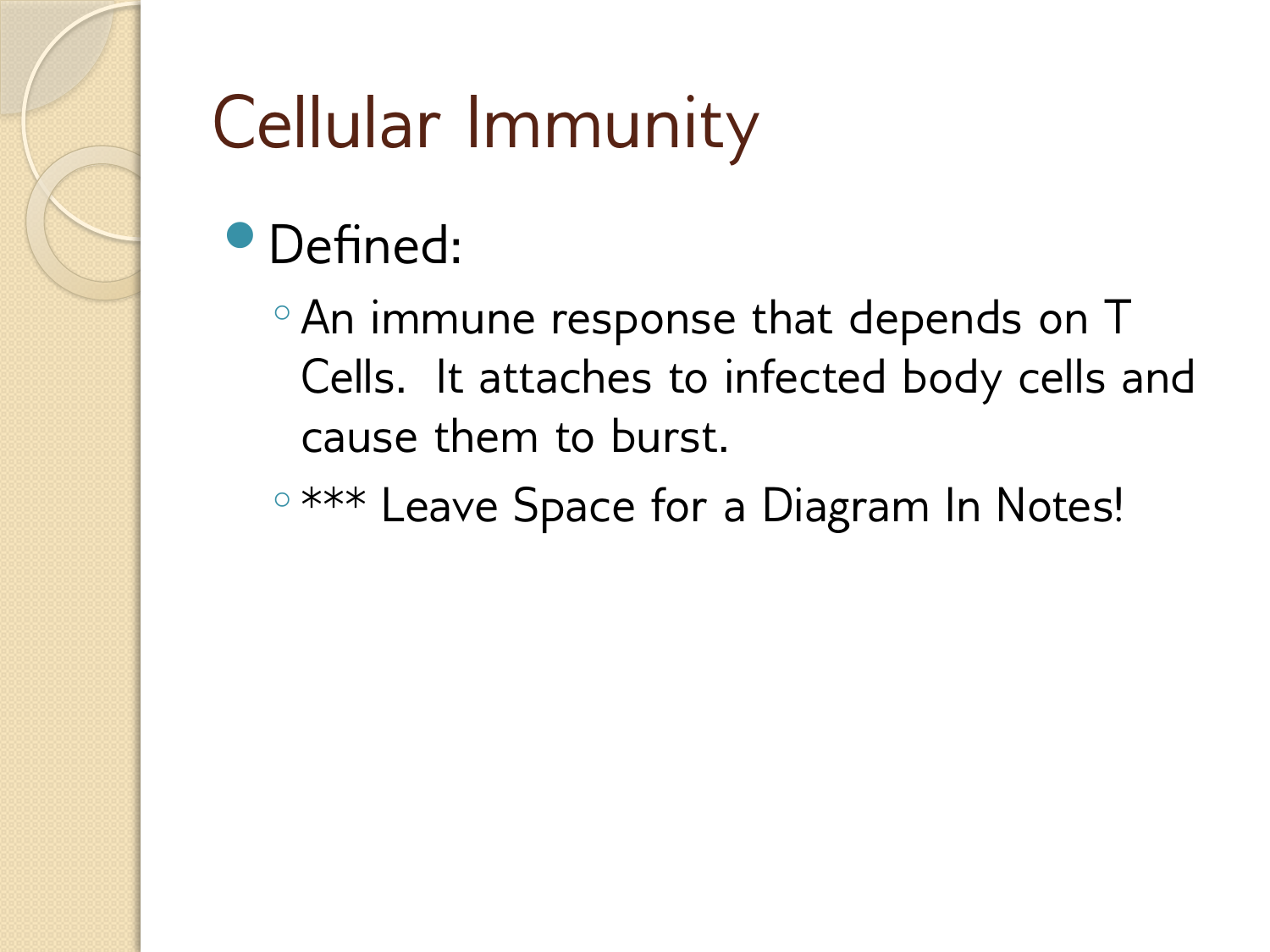

# Cellular Immunity
Defined:
An immune response that depends on T Cells.  It attaches to infected body cells and cause them to burst.
*** Leave Space for a Diagram In Notes!